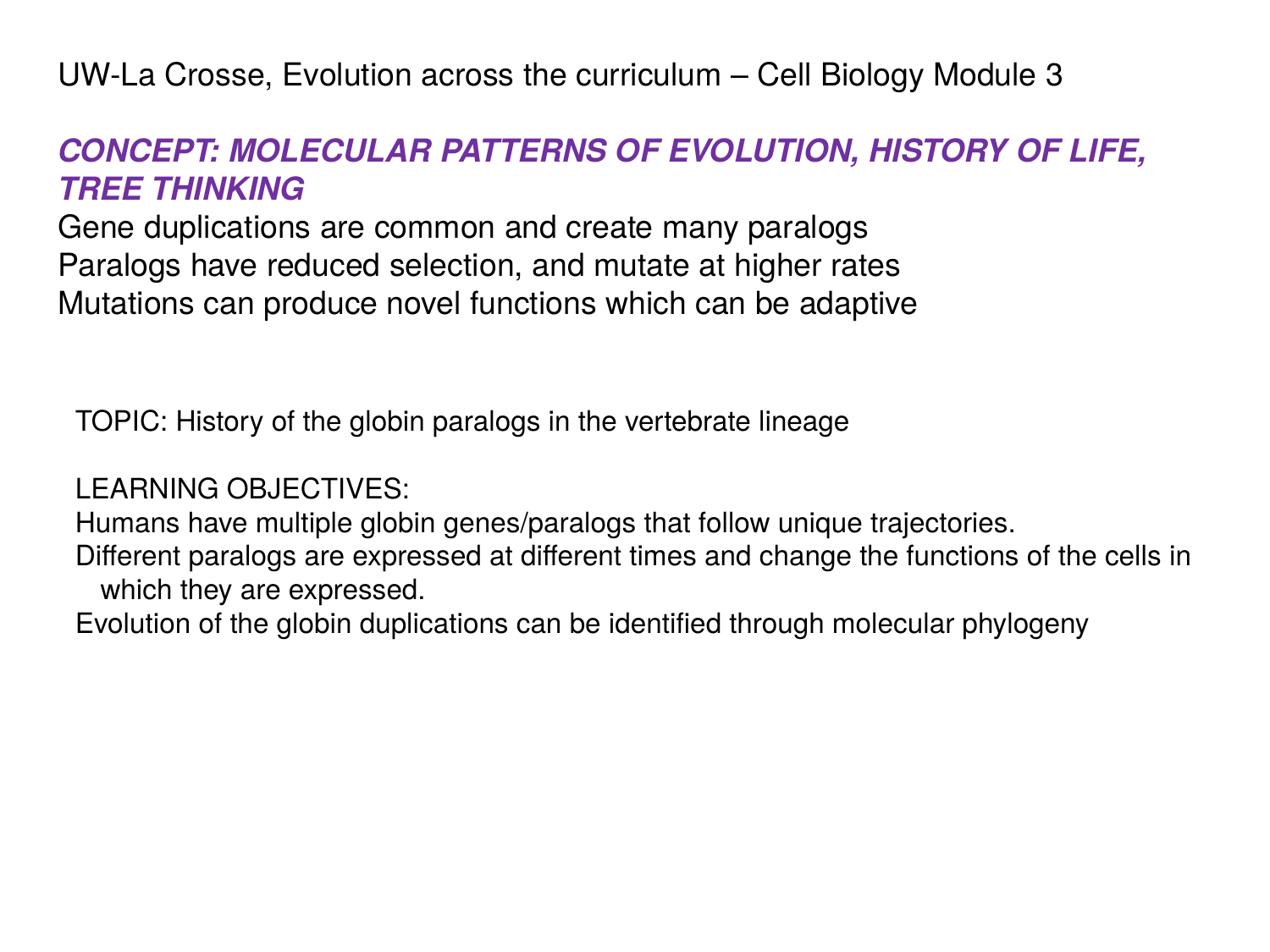

UW-La Crosse, Evolution across the curriculum – Cell Biology Module 3

Concept: Molecular Patterns of Evolution, History of Life, Tree Thinking
Gene duplications are common and create many paralogs
Paralogs have reduced selection, and mutate at higher rates
Mutations can produce novel functions which can be adaptive
TOPIC: History of the globin paralogs in the vertebrate lineage

LEARNING OBJECTIVES:
Humans have multiple globin genes/paralogs that follow unique trajectories.
Different paralogs are expressed at different times and change the functions of the cells in which they are expressed.
Evolution of the globin duplications can be identified through molecular phylogeny